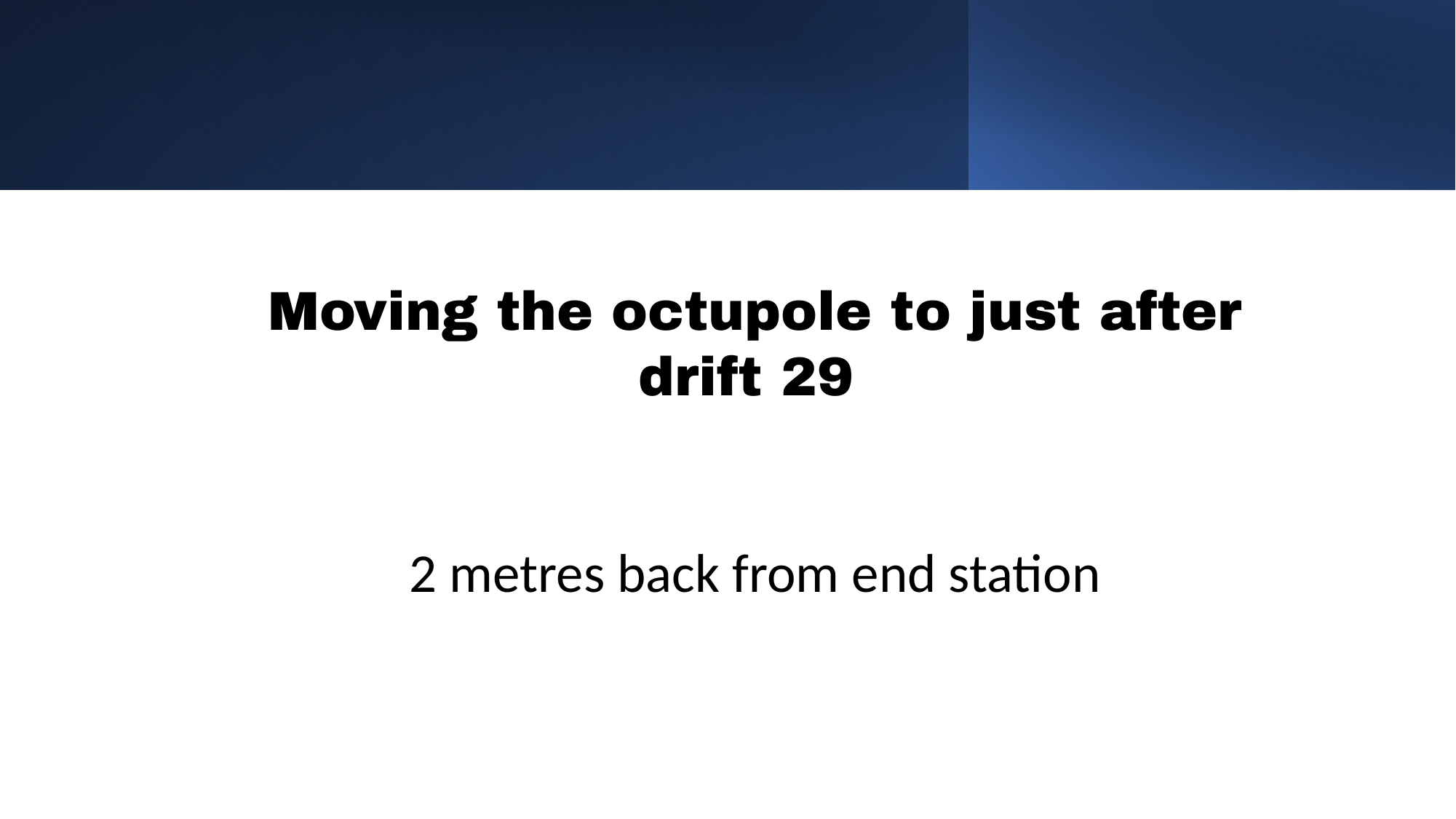

Moving the octupole to just after drift 29

2 metres back from end station